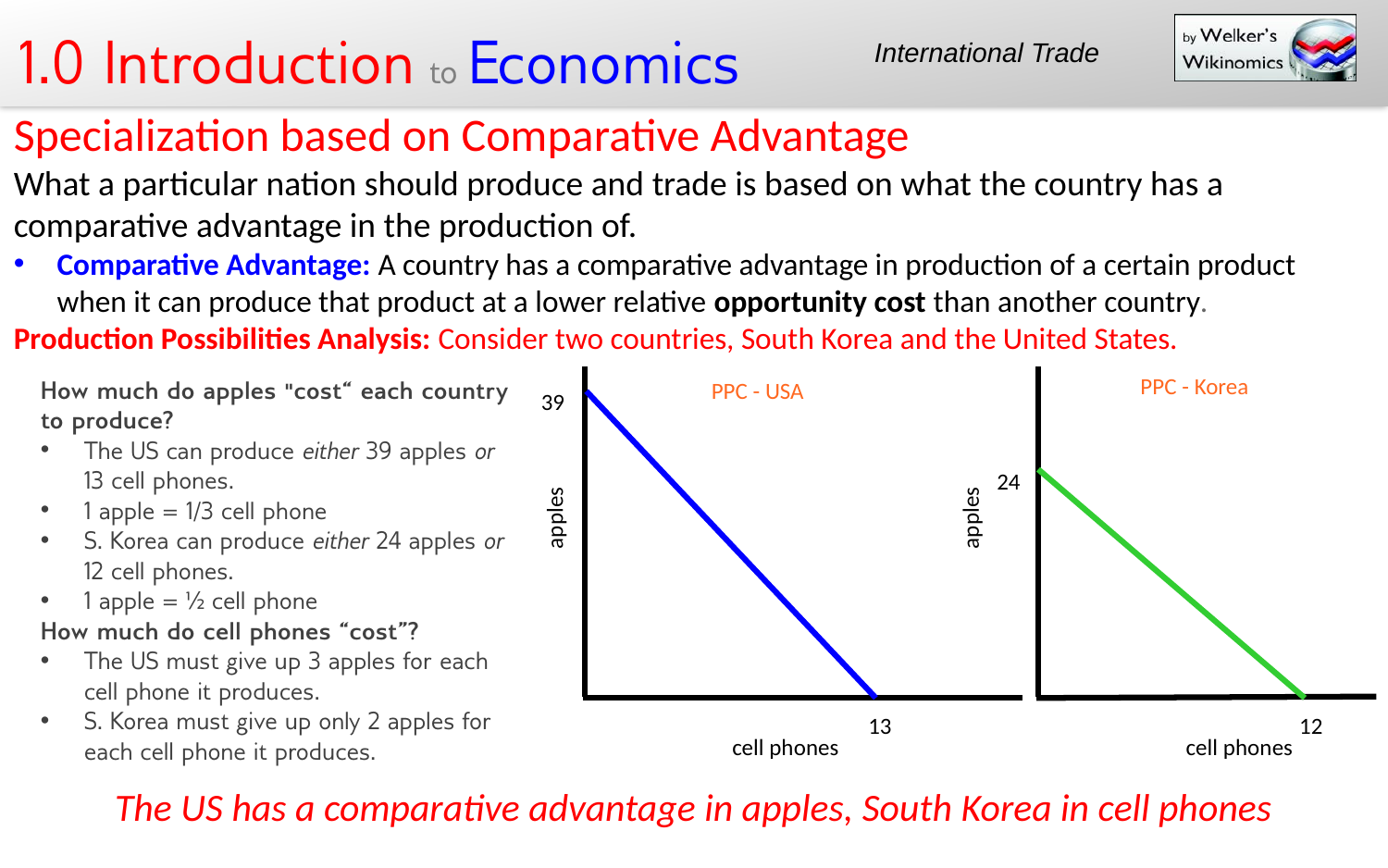

International Trade
Specialization based on Comparative Advantage
What a particular nation should produce and trade is based on what the country has a comparative advantage in the production of.
Comparative Advantage: A country has a comparative advantage in production of a certain product when it can produce that product at a lower relative opportunity cost than another country.
Production Possibilities Analysis: Consider two countries, South Korea and the United States.

PPC - Korea
apples
cell phones
apples
cell phones
39
24
13
12
PPC - USA
How much do apples "cost“ each country to produce?
The US can produce either 39 apples or 13 cell phones.
1 apple = 1/3 cell phone
S. Korea can produce either 24 apples or 12 cell phones.
1 apple = ½ cell phone
How much do cell phones “cost”?
The US must give up 3 apples for each cell phone it produces.
S. Korea must give up only 2 apples for each cell phone it produces.
The US has a comparative advantage in apples, South Korea in cell phones